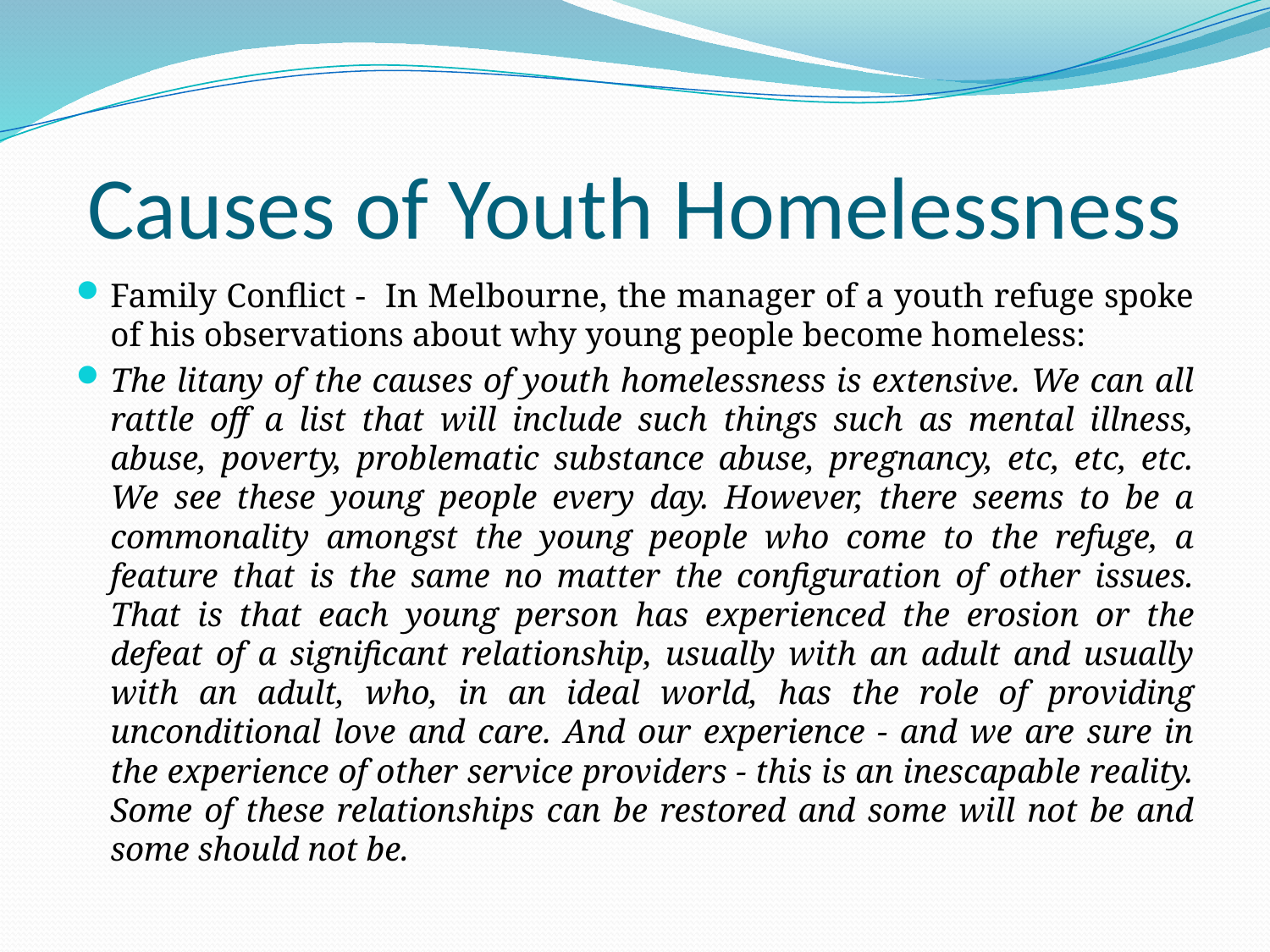

# Causes of Youth Homelessness
Family Conflict -  In Melbourne, the manager of a youth refuge spoke of his observations about why young people become homeless:
The litany of the causes of youth homelessness is extensive. We can all rattle off a list that will include such things such as mental illness, abuse, poverty, problematic substance abuse, pregnancy, etc, etc, etc. We see these young people every day. However, there seems to be a commonality amongst the young people who come to the refuge, a feature that is the same no matter the configuration of other issues. That is that each young person has experienced the erosion or the defeat of a significant relationship, usually with an adult and usually with an adult, who, in an ideal world, has the role of providing unconditional love and care. And our experience - and we are sure in the experience of other service providers - this is an inescapable reality. Some of these relationships can be restored and some will not be and some should not be.